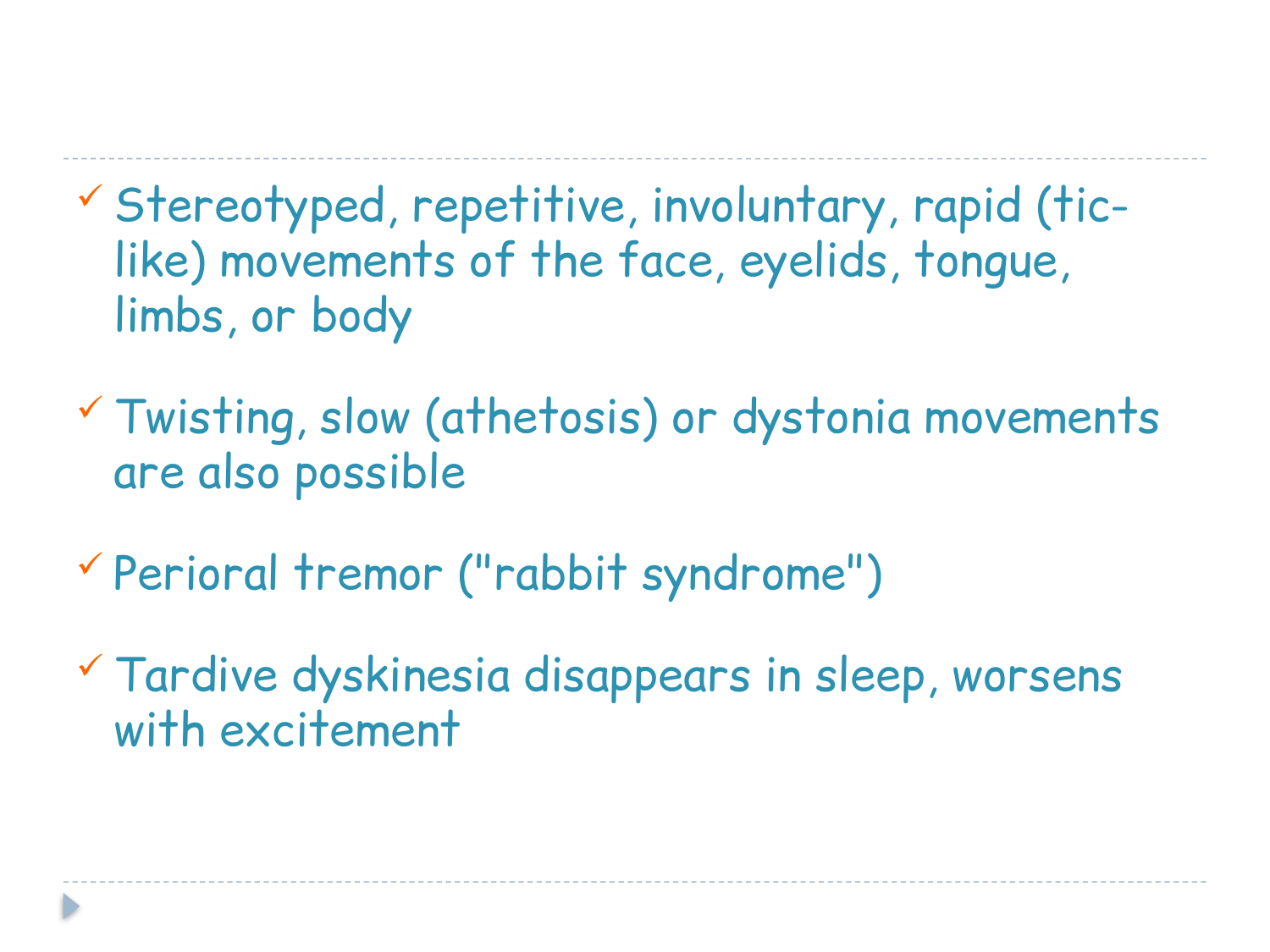

Stereotyped, repetitive, involuntary, rapid (tic-like) movements of the face, eyelids, tongue, limbs, or body

Twisting, slow (athetosis) or dystonia movements are also possible

Perioral tremor ("rabbit syndrome")

Tardive dyskinesia disappears in sleep, worsens with excitement